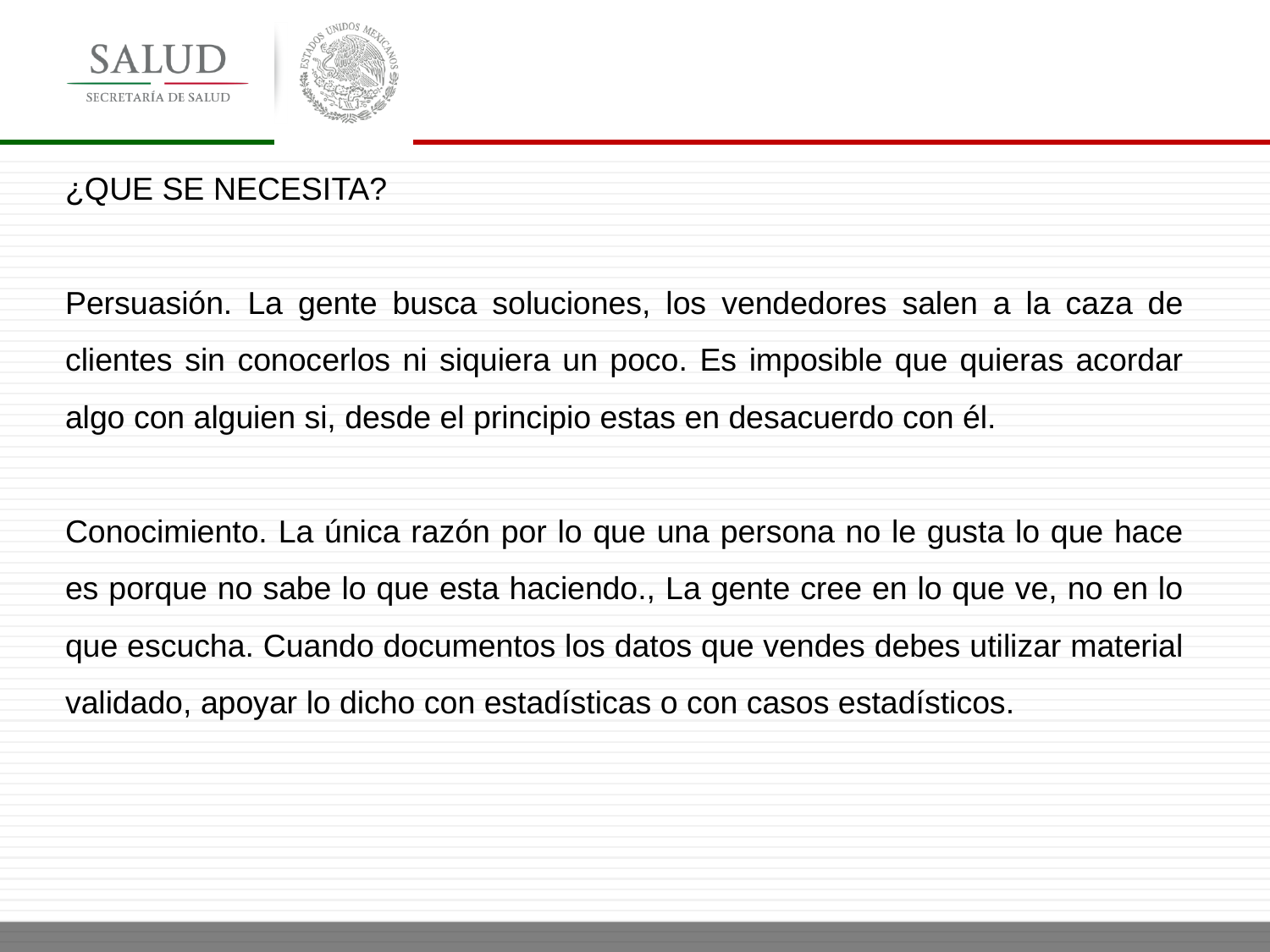

¿QUE SE NECESITA?

Persuasión. La gente busca soluciones, los vendedores salen a la caza de clientes sin conocerlos ni siquiera un poco. Es imposible que quieras acordar algo con alguien si, desde el principio estas en desacuerdo con él.

Conocimiento. La única razón por lo que una persona no le gusta lo que hace es porque no sabe lo que esta haciendo., La gente cree en lo que ve, no en lo que escucha. Cuando documentos los datos que vendes debes utilizar material validado, apoyar lo dicho con estadísticas o con casos estadísticos.